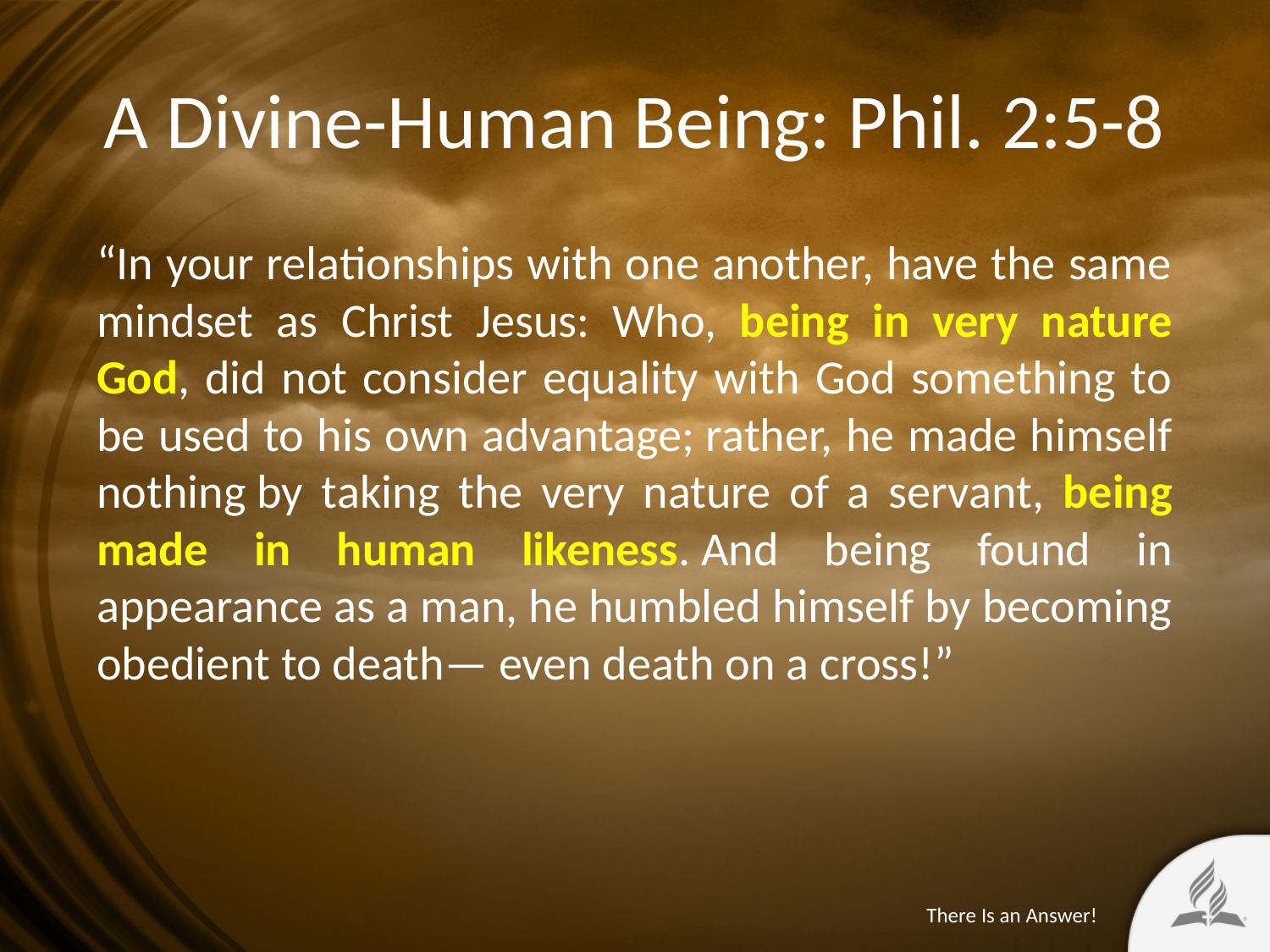

# A Divine-Human Being: Phil. 2:5-8
“In your relationships with one another, have the same mindset as Christ Jesus: Who, being in very nature God, did not consider equality with God something to be used to his own advantage; rather, he made himself nothing by taking the very nature of a servant, being made in human likeness. And being found in appearance as a man, he humbled himself by becoming obedient to death— even death on a cross!”
There Is an Answer!